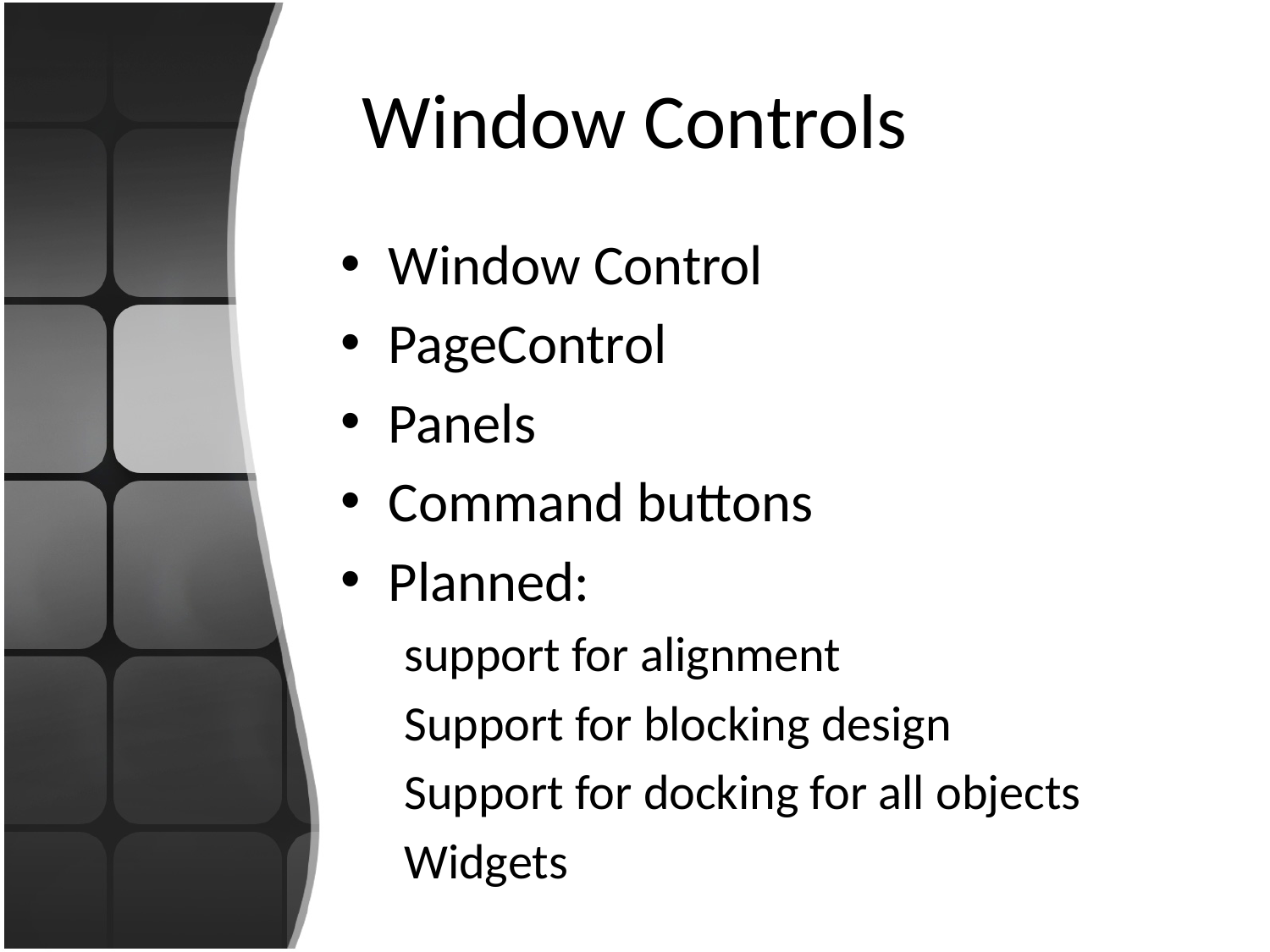

# Window Controls
Window Control
PageControl
Panels
Command buttons
Planned:
support for alignment
Support for blocking design
Support for docking for all objects
Widgets